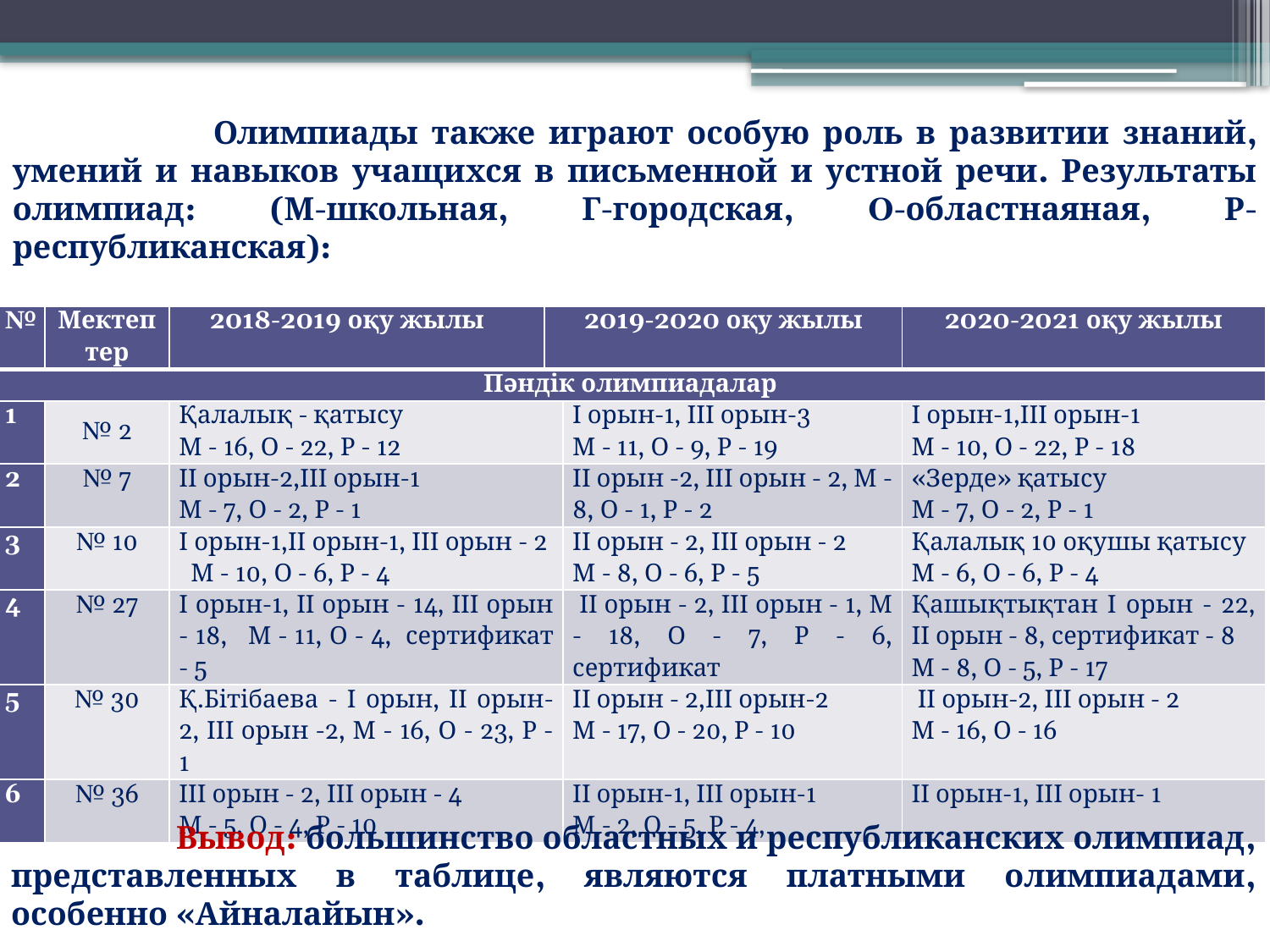

Олимпиады также играют особую роль в развитии знаний, умений и навыков учащихся в письменной и устной речи. Результаты олимпиад: (М-школьная, Г-городская, O-областнаяная, Р-республиканская):
| № | Мектеп тер | 2018-2019 оқу жылы | 2019-2020 оқу жылы |  | 2020-2021 оқу жылы |
| --- | --- | --- | --- | --- | --- |
| Пәндік олимпиадалар |  |  |  |  |  |
| 1 | № 2 | Қалалық - қатысу М - 16, О - 22, Р - 12 |  | І орын-1, ІІІ орын-3 М - 11, О - 9, Р - 19 | І орын-1,ІІІ орын-1 М - 10, О - 22, Р - 18 |
| 2 | № 7 | ІІ орын-2,ІІІ орын-1 М - 7, О - 2, Р - 1 |  | ІІ орын -2, ІІІ орын - 2, М - 8, О - 1, Р - 2 | «Зерде» қатысу М - 7, О - 2, Р - 1 |
| 3 | № 10 | І орын-1,ІІ орын-1, ІІІ орын - 2 М - 10, О - 6, Р - 4 |  | ІІ орын - 2, ІІІ орын - 2 М - 8, О - 6, Р - 5 | Қалалық 10 оқушы қатысу М - 6, О - 6, Р - 4 |
| 4 | № 27 | І орын-1, ІІ орын - 14, ІІІ орын - 18, М - 11, О - 4, сертификат - 5 |  | ІІ орын - 2, ІІІ орын - 1, М - 18, О - 7, Р - 6, сертификат | Қашықтықтан І орын - 22, ІІ орын - 8, сертификат - 8 М - 8, О - 5, Р - 17 |
| 5 | № 30 | Қ.Бітібаева - І орын, ІІ орын-2, ІІІ орын -2, М - 16, О - 23, Р - 1 |  | ІІ орын - 2,ІІІ орын-2 М - 17, О - 20, Р - 10 | ІІ орын-2, ІІІ орын - 2 М - 16, О - 16 |
| 6 | № 36 | ІІІ орын - 2, ІІІ орын - 4 М - 5, О - 4, Р - 10 |  | ІІ орын-1, ІІІ орын-1 М - 2, О - 5, Р - 4, | ІІ орын-1, ІІІ орын- 1 |
                   Вывод: большинство областных и республиканских олимпиад, представленных в таблице, являются платными олимпиадами, особенно «Айналайын».